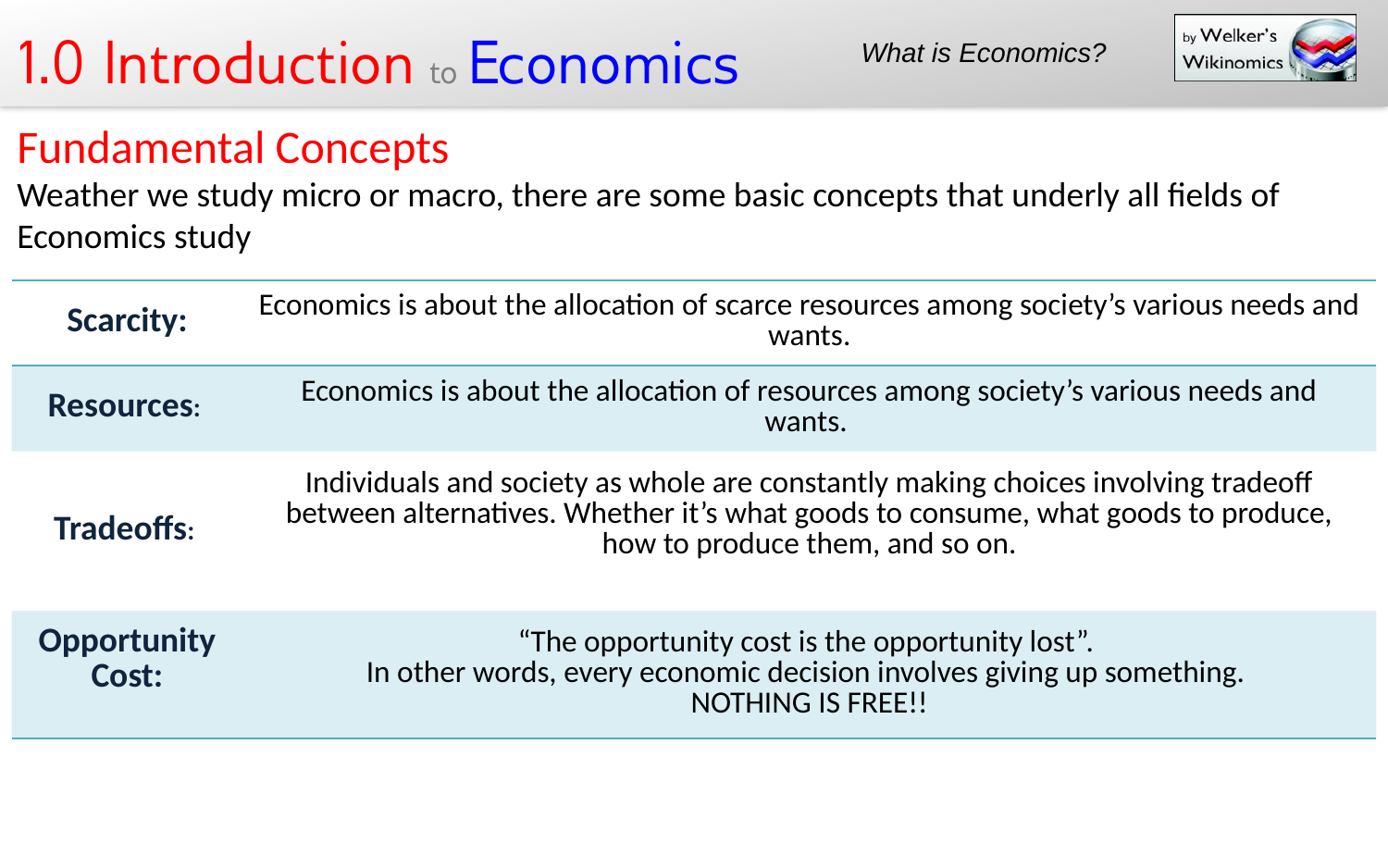

What is Economics?
Fundamental Concepts
Weather we study micro or macro, there are some basic concepts that underly all fields of Economics study
| Scarcity: | Economics is about the allocation of scarce resources among society’s various needs and wants. |
| --- | --- |
| Resources: | Economics is about the allocation of resources among society’s various needs and wants. |
| Tradeoffs: | Individuals and society as whole are constantly making choices involving tradeoff between alternatives. Whether it’s what goods to consume, what goods to produce, how to produce them, and so on. |
| Opportunity Cost: | “The opportunity cost is the opportunity lost”. In other words, every economic decision involves giving up something. NOTHING IS FREE!! |